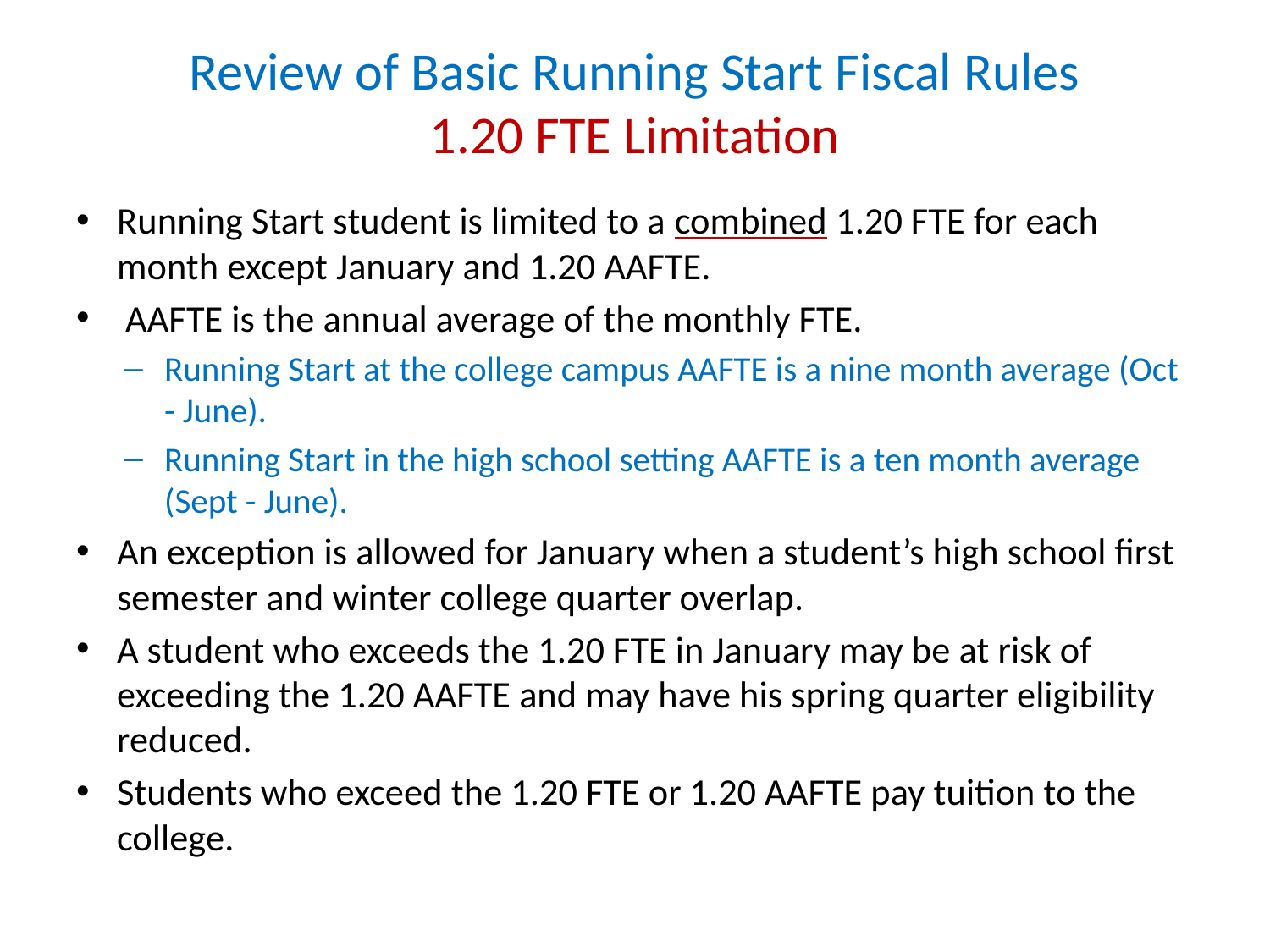

# Review of Basic Running Start Fiscal Rules 1.20 FTE Limitation
Running Start student is limited to a combined 1.20 FTE for each month except January and 1.20 AAFTE.
 AAFTE is the annual average of the monthly FTE.
Running Start at the college campus AAFTE is a nine month average (Oct - June).
Running Start in the high school setting AAFTE is a ten month average (Sept - June).
An exception is allowed for January when a student’s high school first semester and winter college quarter overlap.
A student who exceeds the 1.20 FTE in January may be at risk of exceeding the 1.20 AAFTE and may have his spring quarter eligibility reduced.
Students who exceed the 1.20 FTE or 1.20 AAFTE pay tuition to the college.